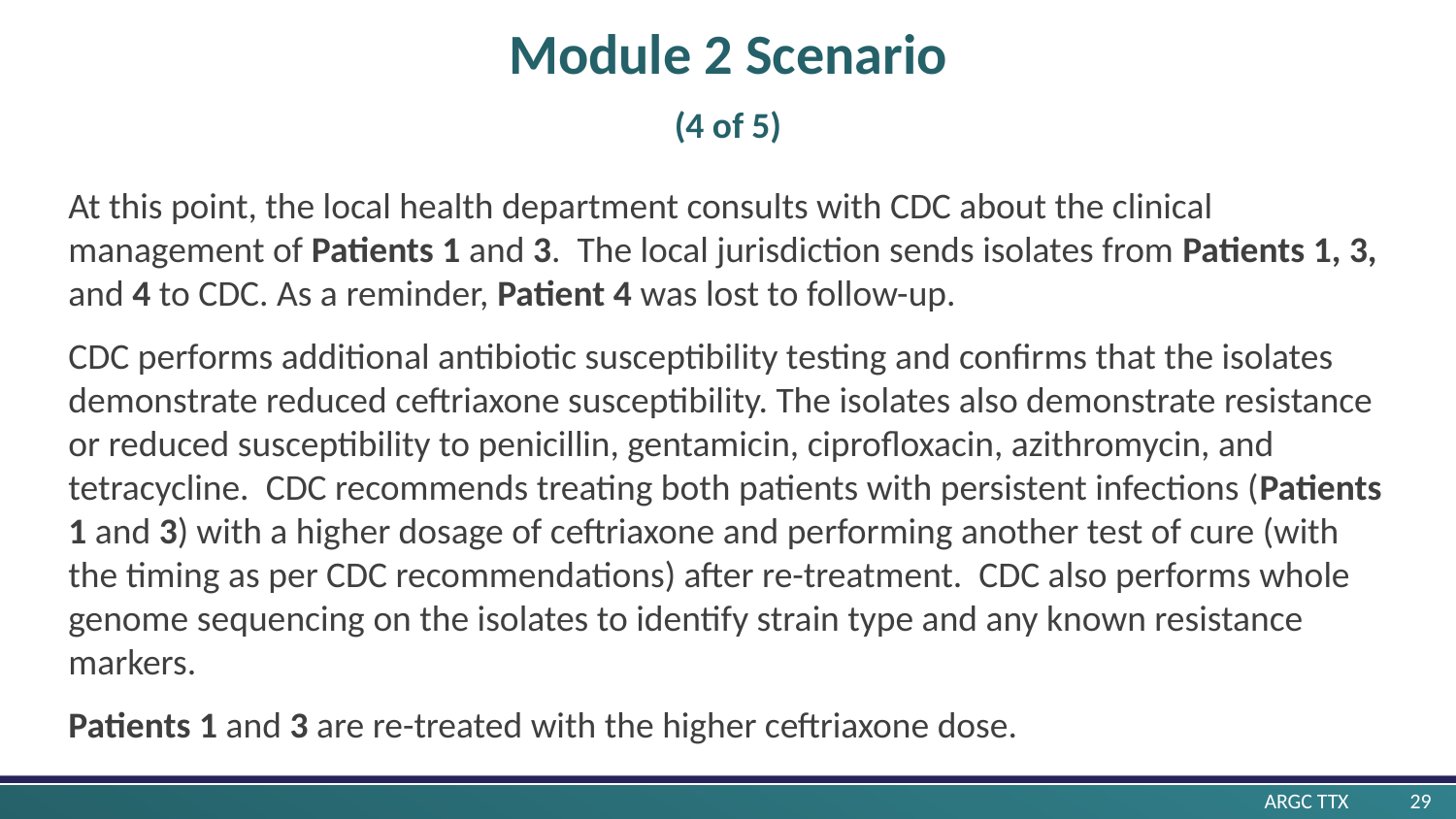

# Module 2 Scenario (4 of 5)
At this point, the local health department consults with CDC about the clinical management of Patients 1 and 3.  The local jurisdiction sends isolates from Patients 1, 3, and 4 to CDC. As a reminder, Patient 4 was lost to follow-up.
CDC performs additional antibiotic susceptibility testing and confirms that the isolates demonstrate reduced ceftriaxone susceptibility. The isolates also demonstrate resistance or reduced susceptibility to penicillin, gentamicin, ciprofloxacin, azithromycin, and tetracycline.  CDC recommends treating both patients with persistent infections (Patients 1 and 3) with a higher dosage of ceftriaxone and performing another test of cure (with the timing as per CDC recommendations) after re-treatment.  CDC also performs whole genome sequencing on the isolates to identify strain type and any known resistance markers.
Patients 1 and 3 are re-treated with the higher ceftriaxone dose.

ARGC TTX 	29